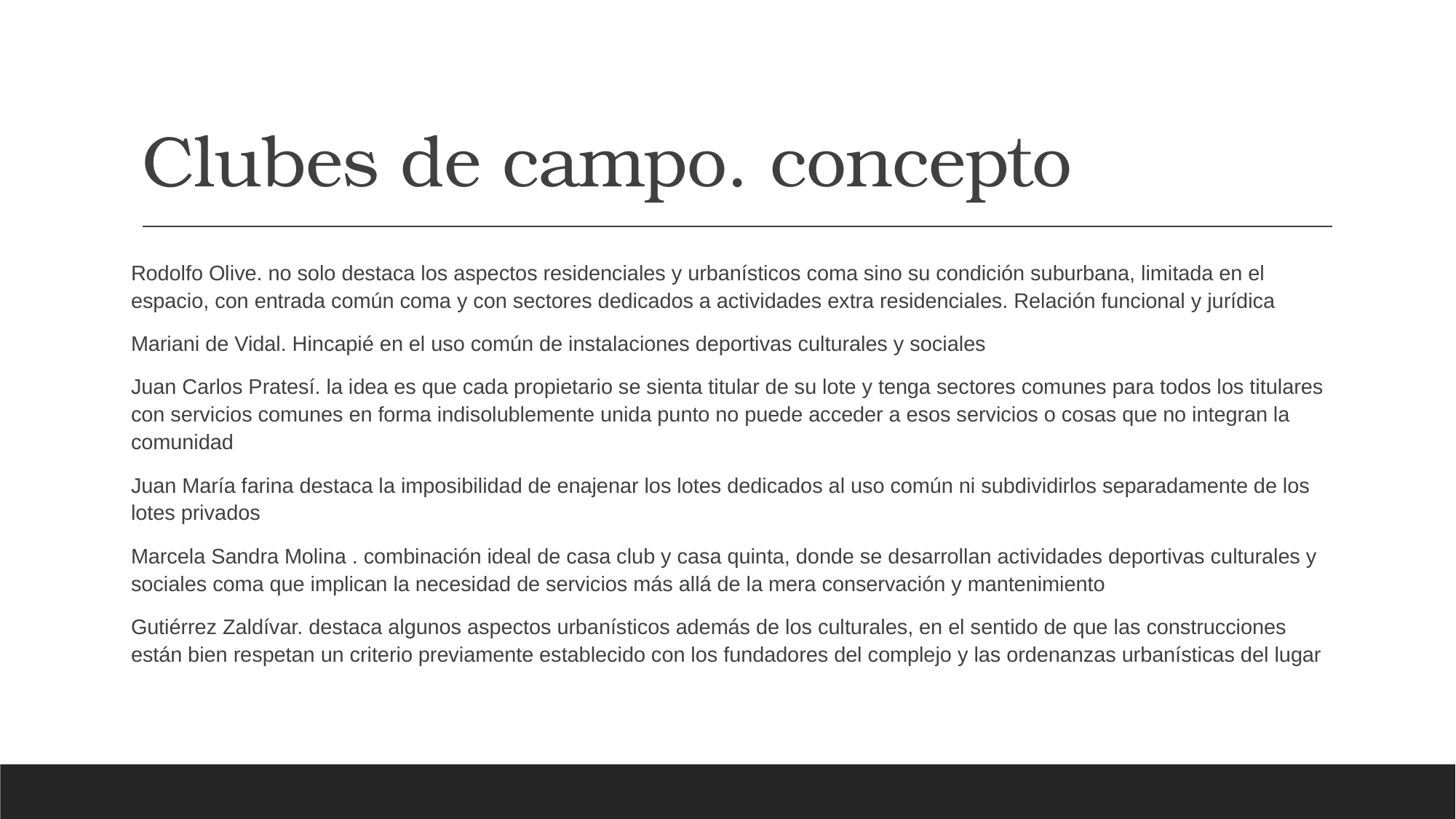

# Clubes de campo. concepto
Rodolfo Olive. no solo destaca los aspectos residenciales y urbanísticos coma sino su condición suburbana, limitada en el espacio, con entrada común coma y con sectores dedicados a actividades extra residenciales. Relación funcional y jurídica
Mariani de Vidal. Hincapié en el uso común de instalaciones deportivas culturales y sociales
Juan Carlos Pratesí. la idea es que cada propietario se sienta titular de su lote y tenga sectores comunes para todos los titulares con servicios comunes en forma indisolublemente unida punto no puede acceder a esos servicios o cosas que no integran la comunidad
Juan María farina destaca la imposibilidad de enajenar los lotes dedicados al uso común ni subdividirlos separadamente de los lotes privados
Marcela Sandra Molina . combinación ideal de casa club y casa quinta, donde se desarrollan actividades deportivas culturales y sociales coma que implican la necesidad de servicios más allá de la mera conservación y mantenimiento
Gutiérrez Zaldívar. destaca algunos aspectos urbanísticos además de los culturales, en el sentido de que las construcciones están bien respetan un criterio previamente establecido con los fundadores del complejo y las ordenanzas urbanísticas del lugar